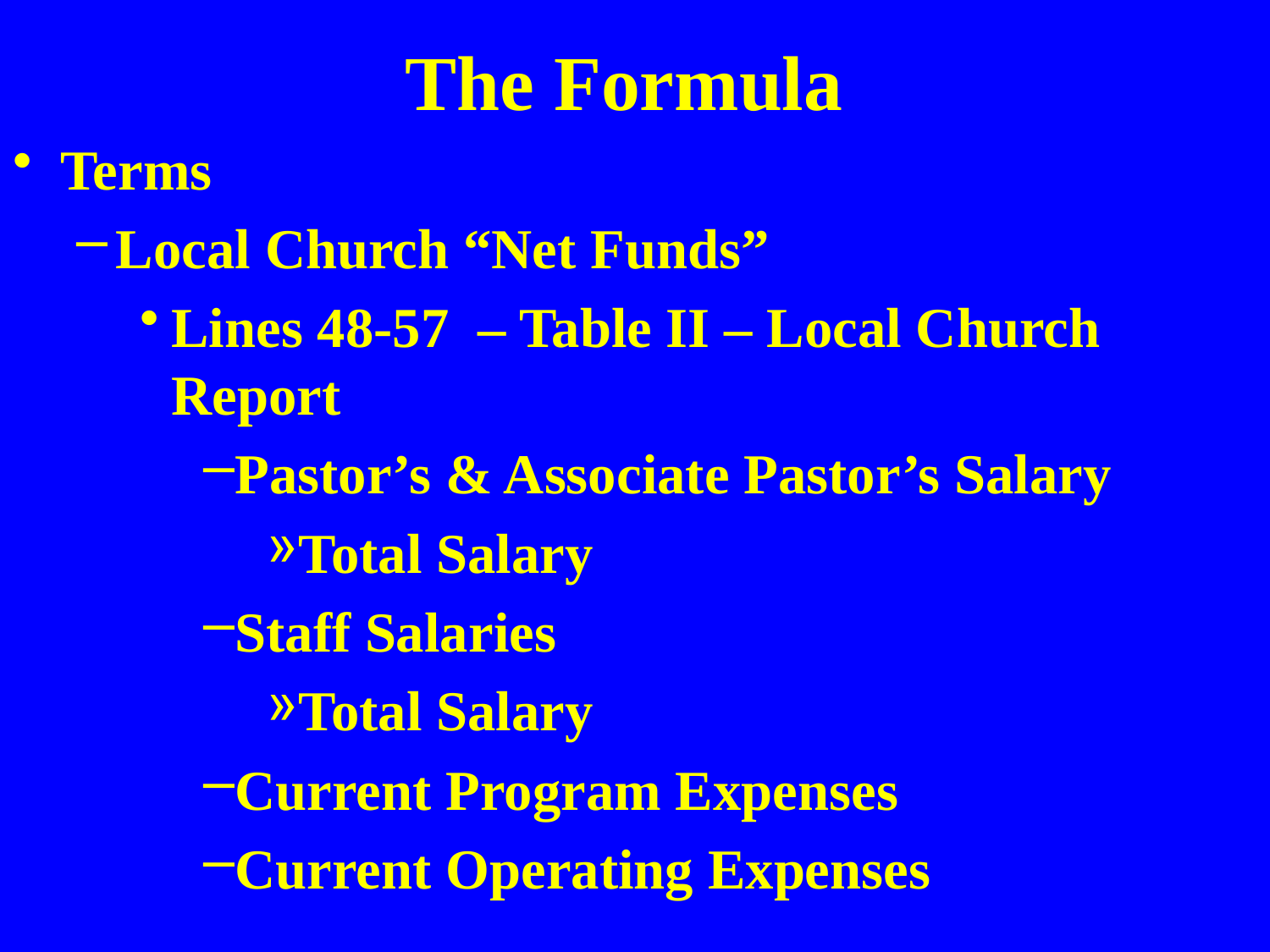

# The Formula
Terms
Local Church “Net Funds”
Lines 48-57  – Table II – Local Church Report
Pastor’s & Associate Pastor’s Salary
Total Salary
Staff Salaries
Total Salary
Current Program Expenses
Current Operating Expenses